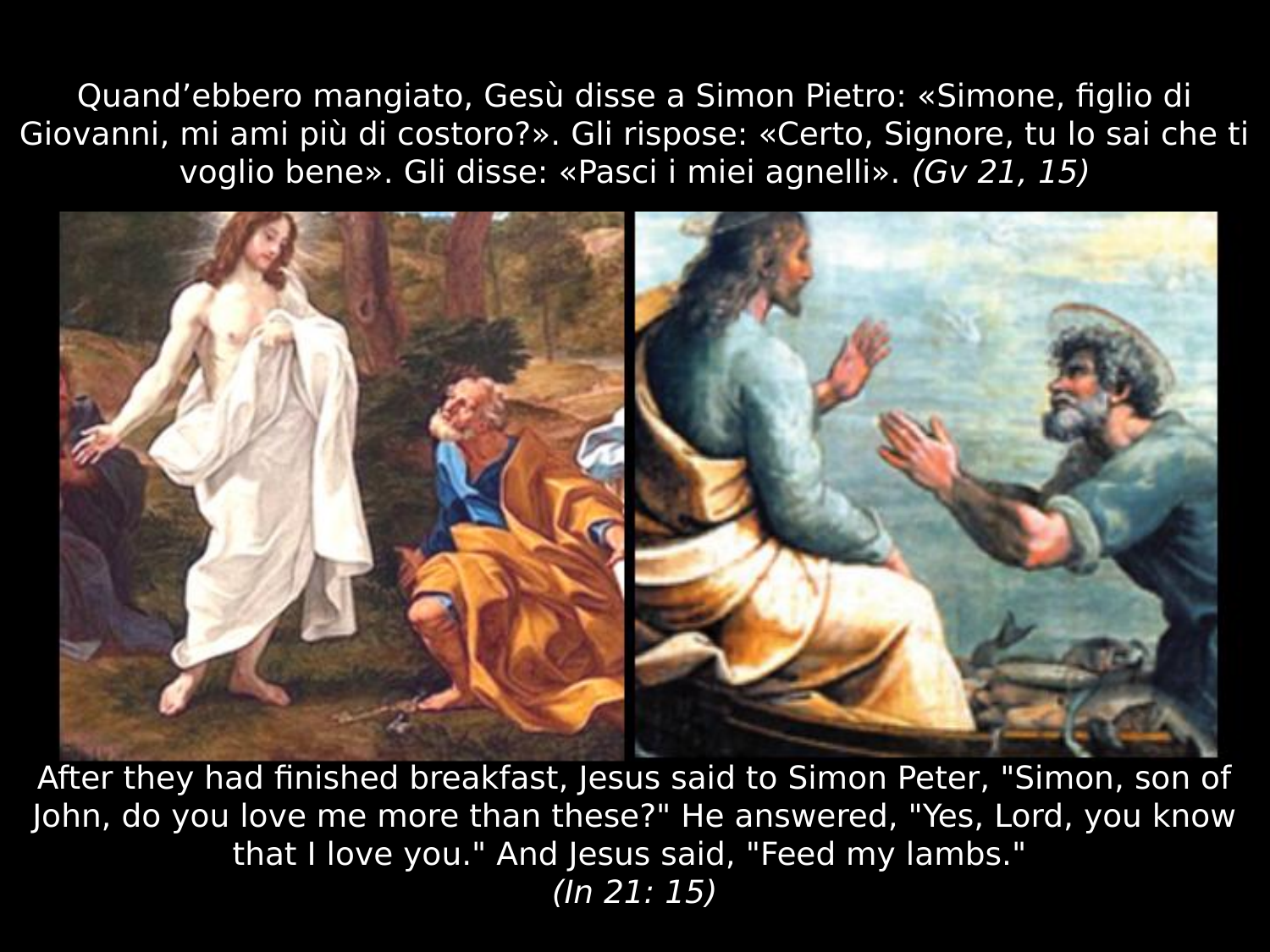

# Quand’ebbero mangiato, Gesù disse a Simon Pietro: «Simone, figlio di Giovanni, mi ami più di costoro?». Gli rispose: «Certo, Signore, tu lo sai che ti voglio bene». Gli disse: «Pasci i miei agnelli». (Gv 21, 15)
After they had finished breakfast, Jesus said to Simon Peter, "Simon, son of John, do you love me more than these?" He answered, "Yes, Lord, you know that I love you." And Jesus said, "Feed my lambs."
(In 21: 15)